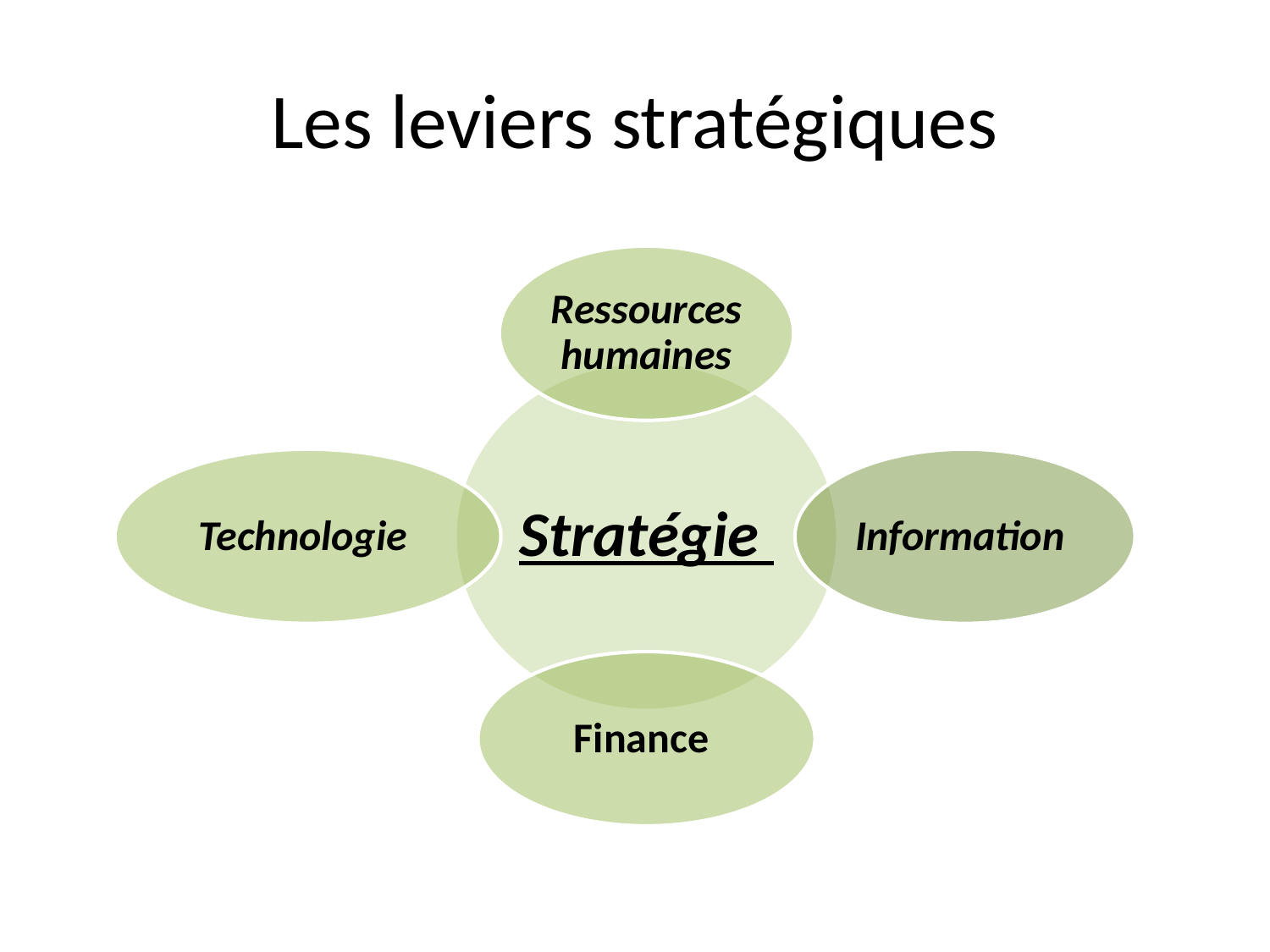

# Les leviers stratégiques
Stratégie
Ressources humaines
Information
Finance
Technologie